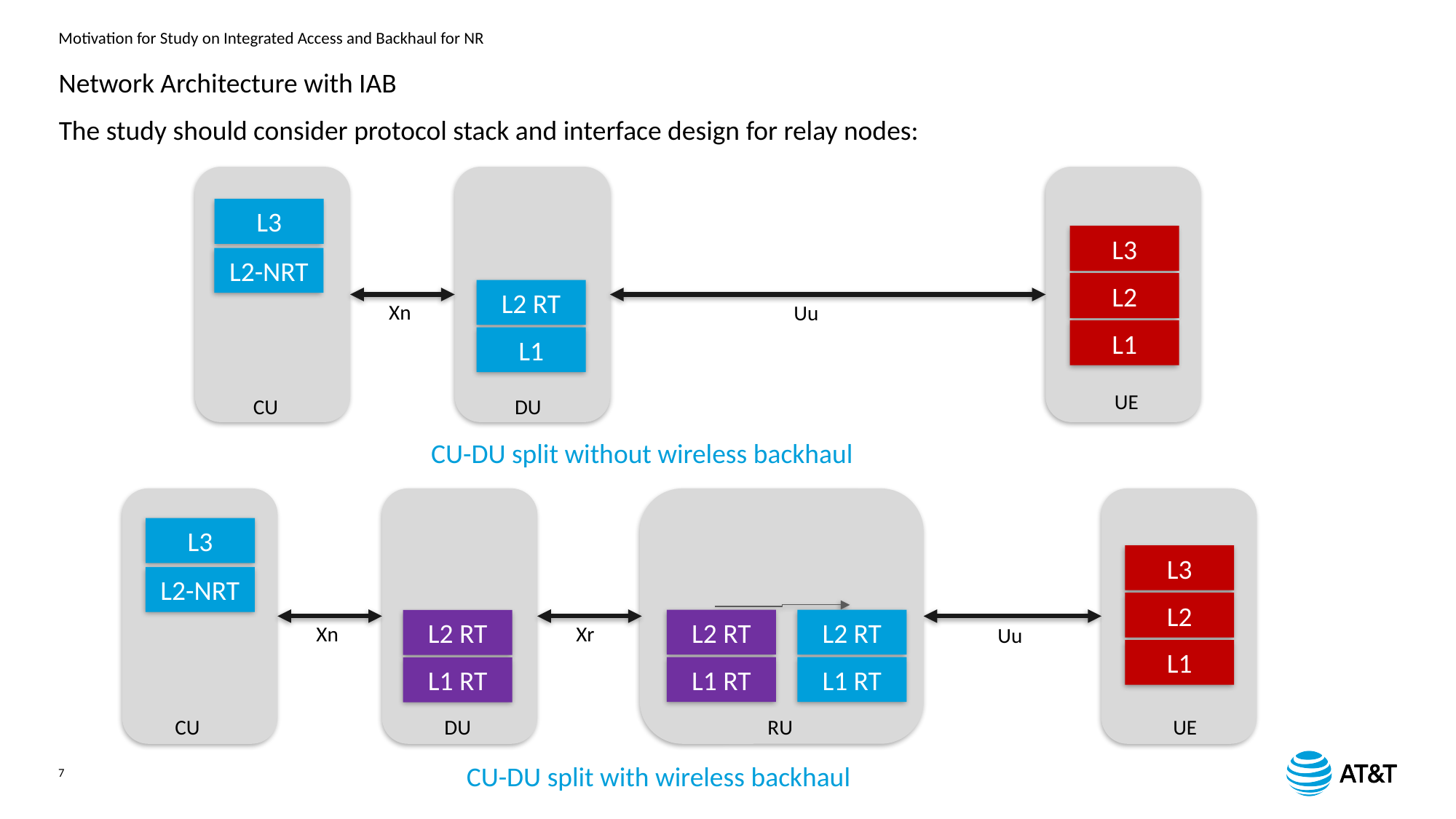

# Network Architecture with IAB
The study should consider protocol stack and interface design for relay nodes:

L3
L3
L2-NRT
L2
L2 RT
Xn
Uu
L1
L1
UE
CU
DU
CU-DU split without wireless backhaul

L3
L3
L2-NRT
L2
L2 RT
L2 RT
L2 RT
Xn
Xr
Uu
Uu
L1
L1 RT
L1 RT
L1 RT
UE
CU
DU
RU
CU-DU split with wireless backhaul
7